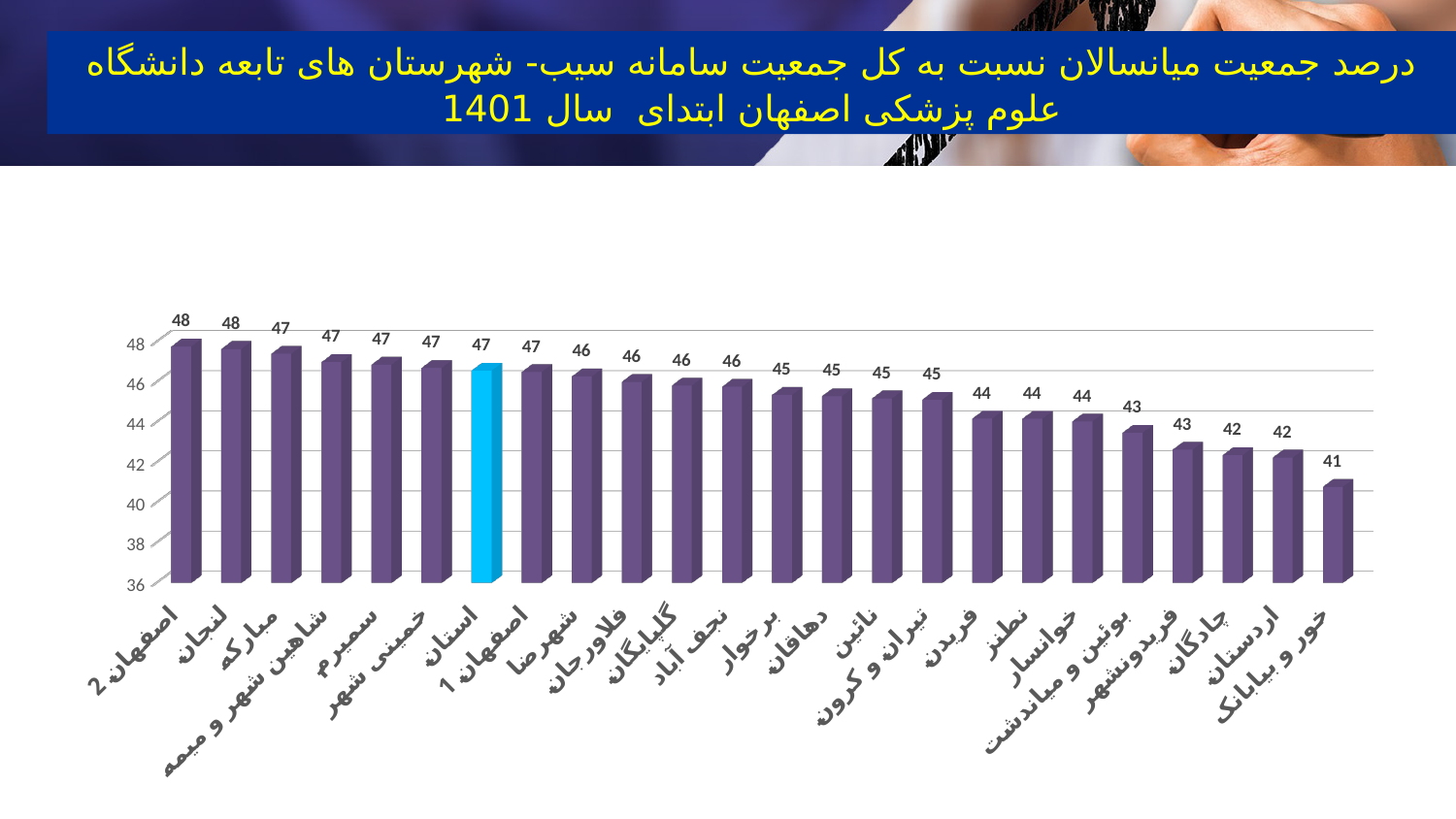

درصد جمعیت میانسالان نسبت به کل جمعیت سامانه سیب- شهرستان های تابعه دانشگاه علوم پزشکی اصفهان ابتدای  سال 1401

[unsupported chart]